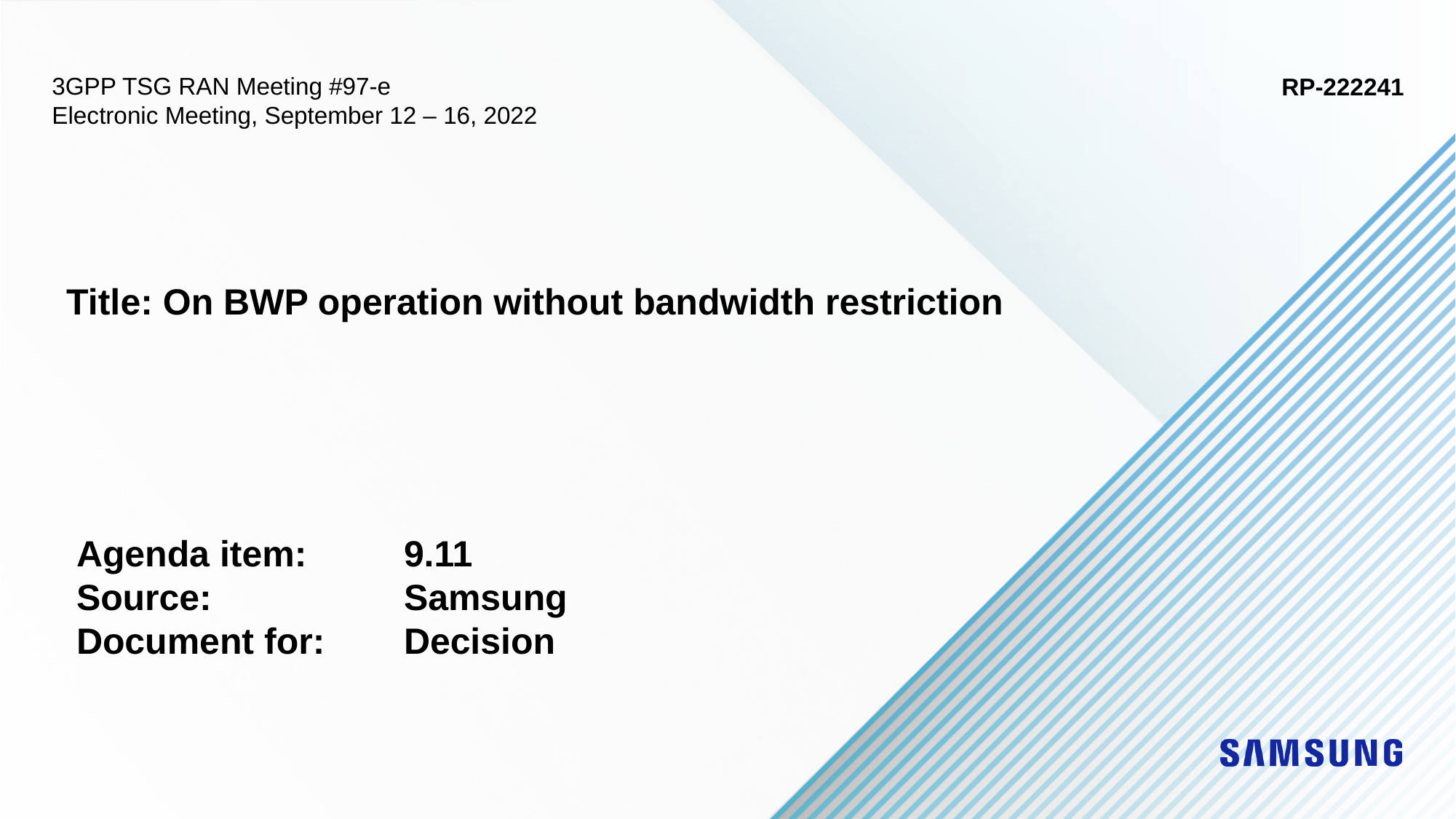

3GPP TSG RAN Meeting #97-e
Electronic Meeting, September 12 – 16, 2022
RP-222241
Title: On BWP operation without bandwidth restriction
Agenda item: 	9.11
Source: 		Samsung
Document for: 	Decision